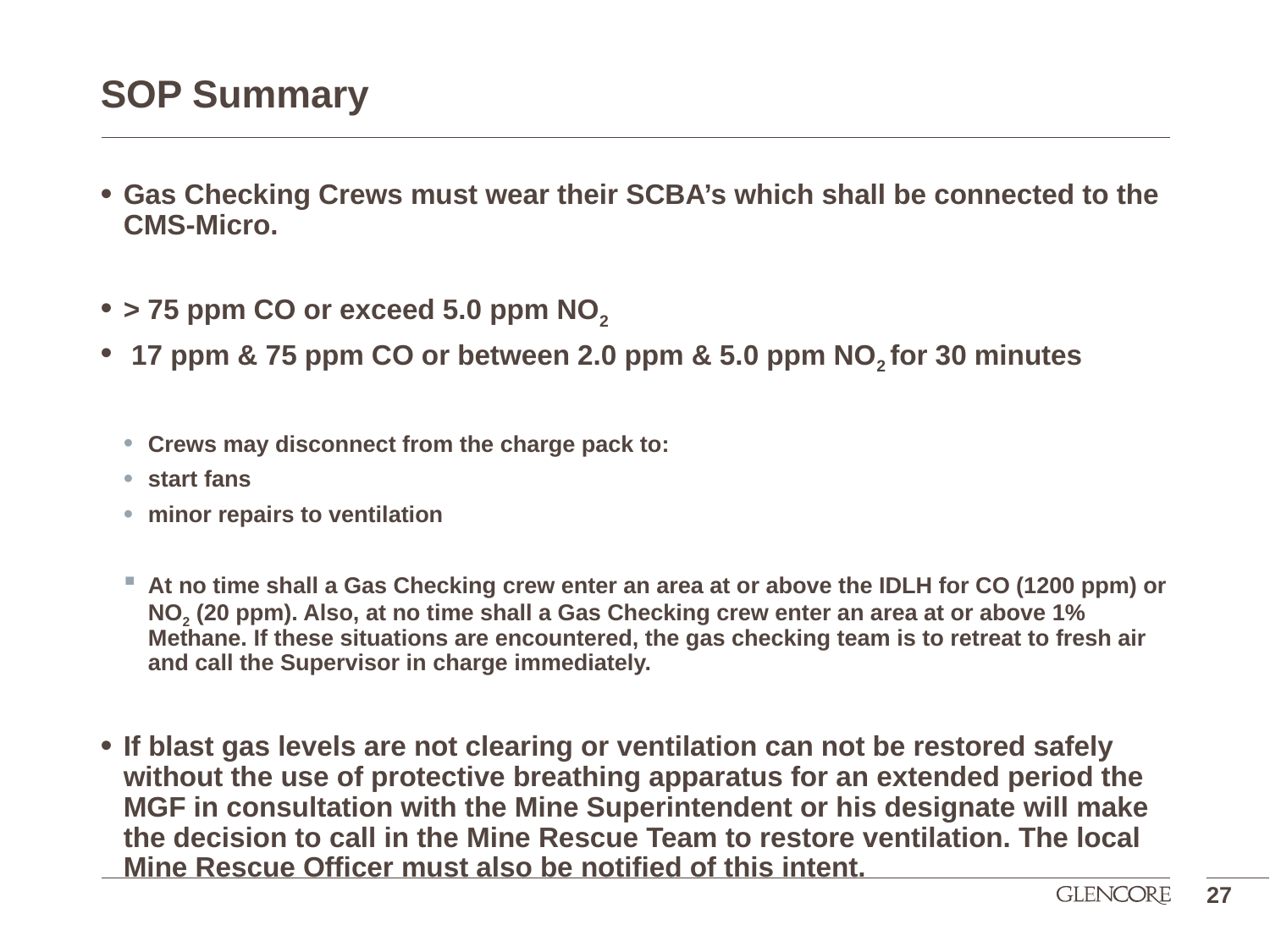

# SOP Summary
Gas Checking Crews must wear their SCBA’s which shall be connected to the CMS-Micro.

> 75 ppm CO or exceed 5.0 ppm NO2
 17 ppm & 75 ppm CO or between 2.0 ppm & 5.0 ppm NO2 for 30 minutes

Crews may disconnect from the charge pack to:
start fans
minor repairs to ventilation

At no time shall a Gas Checking crew enter an area at or above the IDLH for CO (1200 ppm) or NO2 (20 ppm). Also, at no time shall a Gas Checking crew enter an area at or above 1% Methane. If these situations are encountered, the gas checking team is to retreat to fresh air and call the Supervisor in charge immediately.

If blast gas levels are not clearing or ventilation can not be restored safely without the use of protective breathing apparatus for an extended period the MGF in consultation with the Mine Superintendent or his designate will make the decision to call in the Mine Rescue Team to restore ventilation. The local Mine Rescue Officer must also be notified of this intent.

27